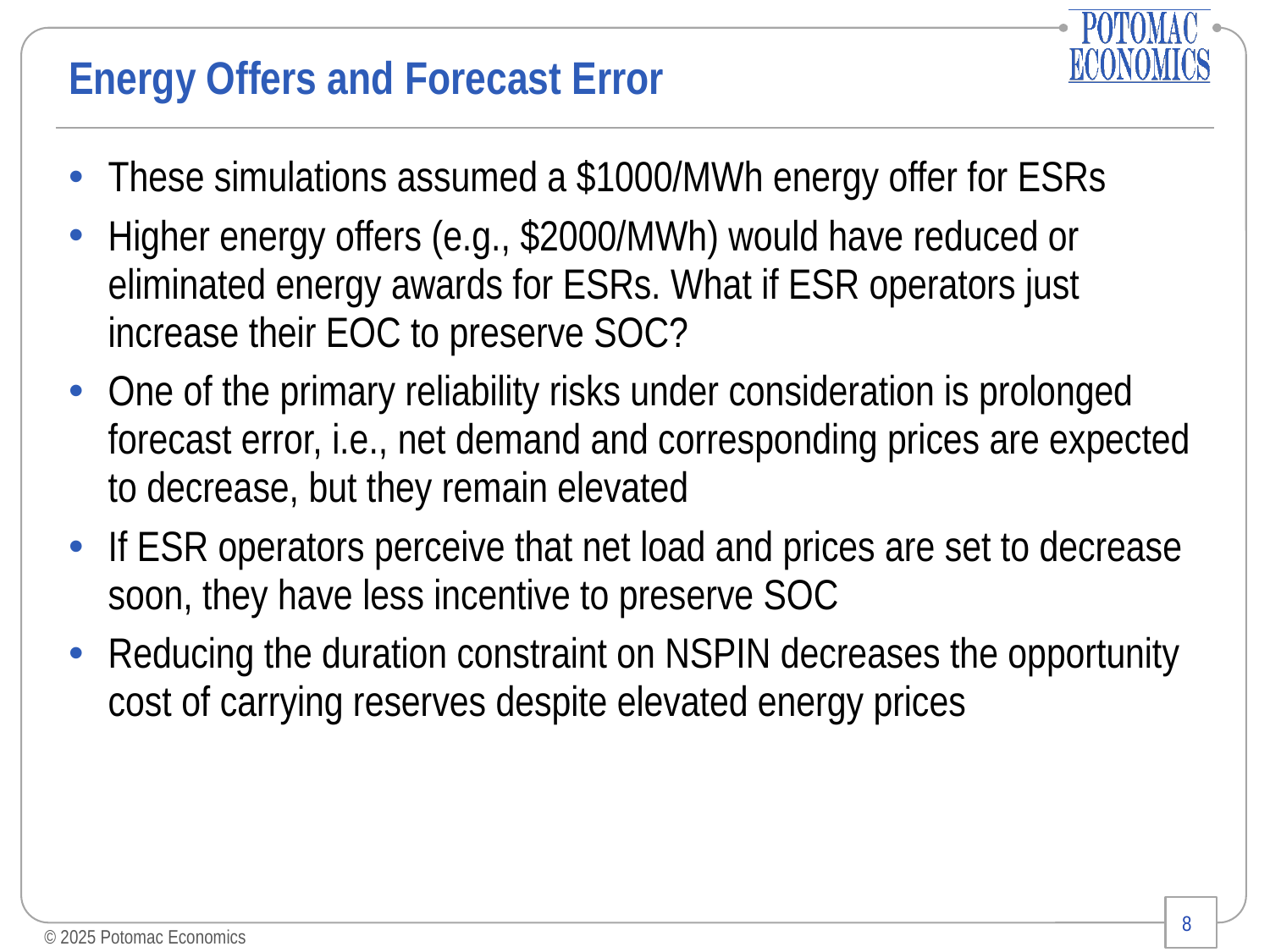

# Energy Offers and Forecast Error
These simulations assumed a $1000/MWh energy offer for ESRs
Higher energy offers (e.g., $2000/MWh) would have reduced or eliminated energy awards for ESRs. What if ESR operators just increase their EOC to preserve SOC?
One of the primary reliability risks under consideration is prolonged forecast error, i.e., net demand and corresponding prices are expected to decrease, but they remain elevated
If ESR operators perceive that net load and prices are set to decrease soon, they have less incentive to preserve SOC
Reducing the duration constraint on NSPIN decreases the opportunity cost of carrying reserves despite elevated energy prices